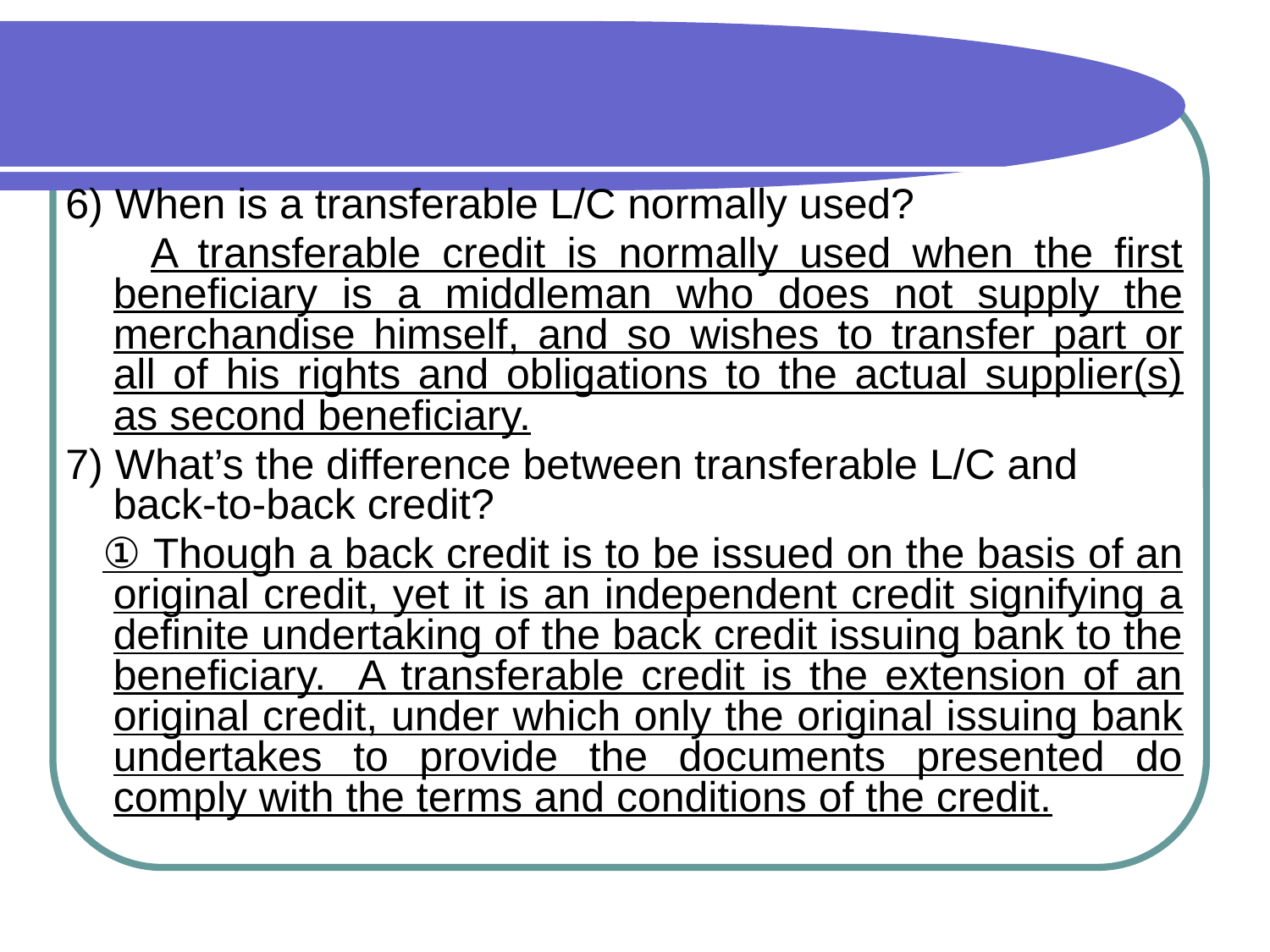

#
6) When is a transferable L/C normally used?
    A transferable credit is normally used when the first beneficiary is a middleman who does not supply the merchandise himself, and so wishes to transfer part or all of his rights and obligations to the actual supplier(s) as second beneficiary.
7) What’s the difference between transferable L/C and back-to-back credit?
   ① Though a back credit is to be issued on the basis of an original credit, yet it is an independent credit signifying a definite undertaking of the back credit issuing bank to the beneficiary.  A transferable credit is the extension of an original credit, under which only the original issuing bank undertakes to provide the documents presented do comply with the terms and conditions of the credit.